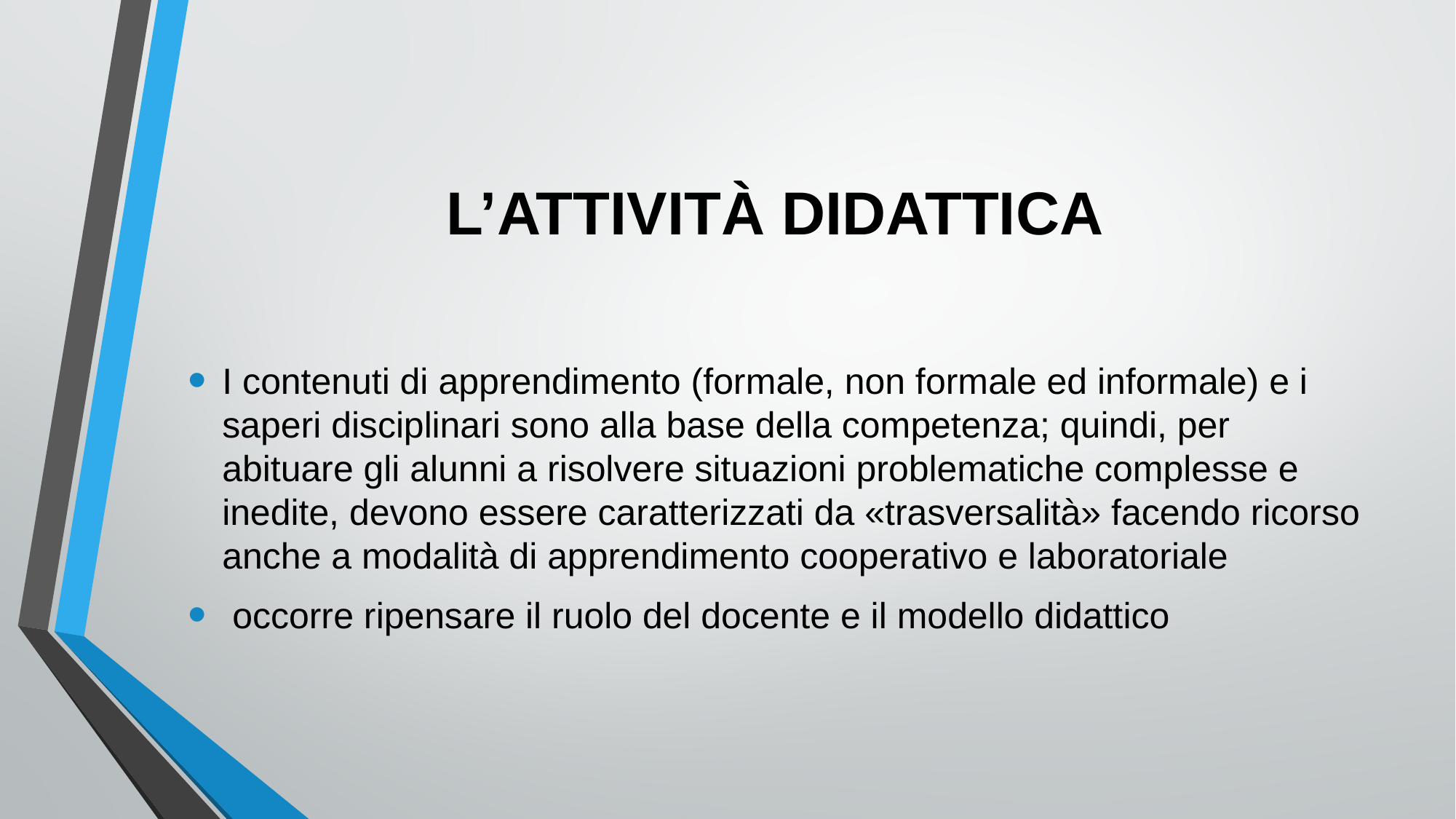

L’ATTIVITÀ DIDATTICA

I contenuti di apprendimento (formale, non formale ed informale) e i saperi disciplinari sono alla base della competenza; quindi, per abituare gli alunni a risolvere situazioni problematiche complesse e inedite, devono essere caratterizzati da «trasversalità» facendo ricorso anche a modalità di apprendimento cooperativo e laboratoriale
 occorre ripensare il ruolo del docente e il modello didattico